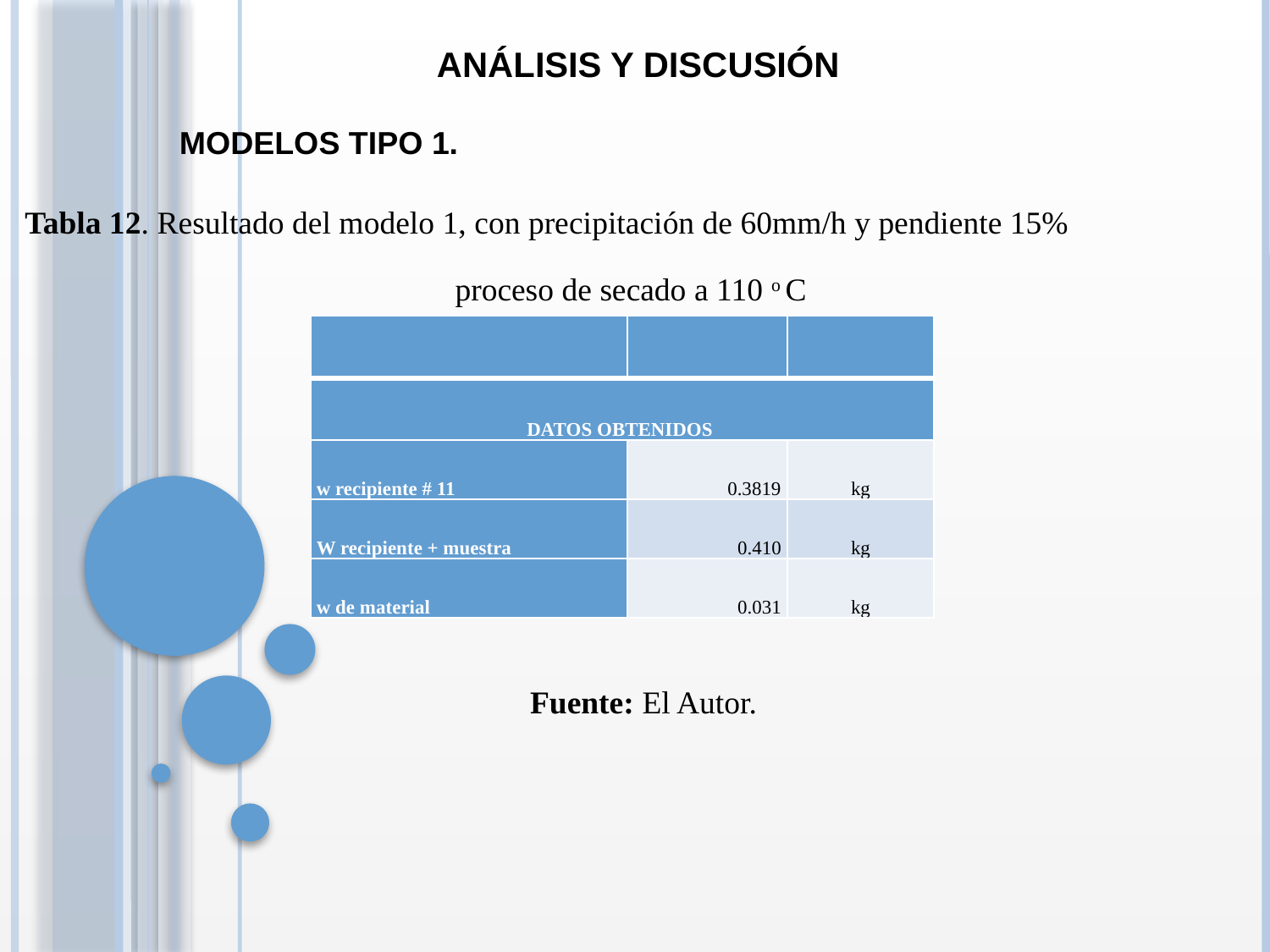

ANÁLISIS Y DISCUSIÓN

 MODELOS TIPO 1.
Tabla 12. Resultado del modelo 1, con precipitación de 60mm/h y pendiente 15%
proceso de secado a 110 o C
|  |  |  |
| --- | --- | --- |
| DATOS OBTENIDOS |  |  |
| w recipiente # 11 | 0.3819 | kg |
| W recipiente + muestra | 0.410 | kg |
| w de material | 0.031 | kg |
Fuente: El Autor.